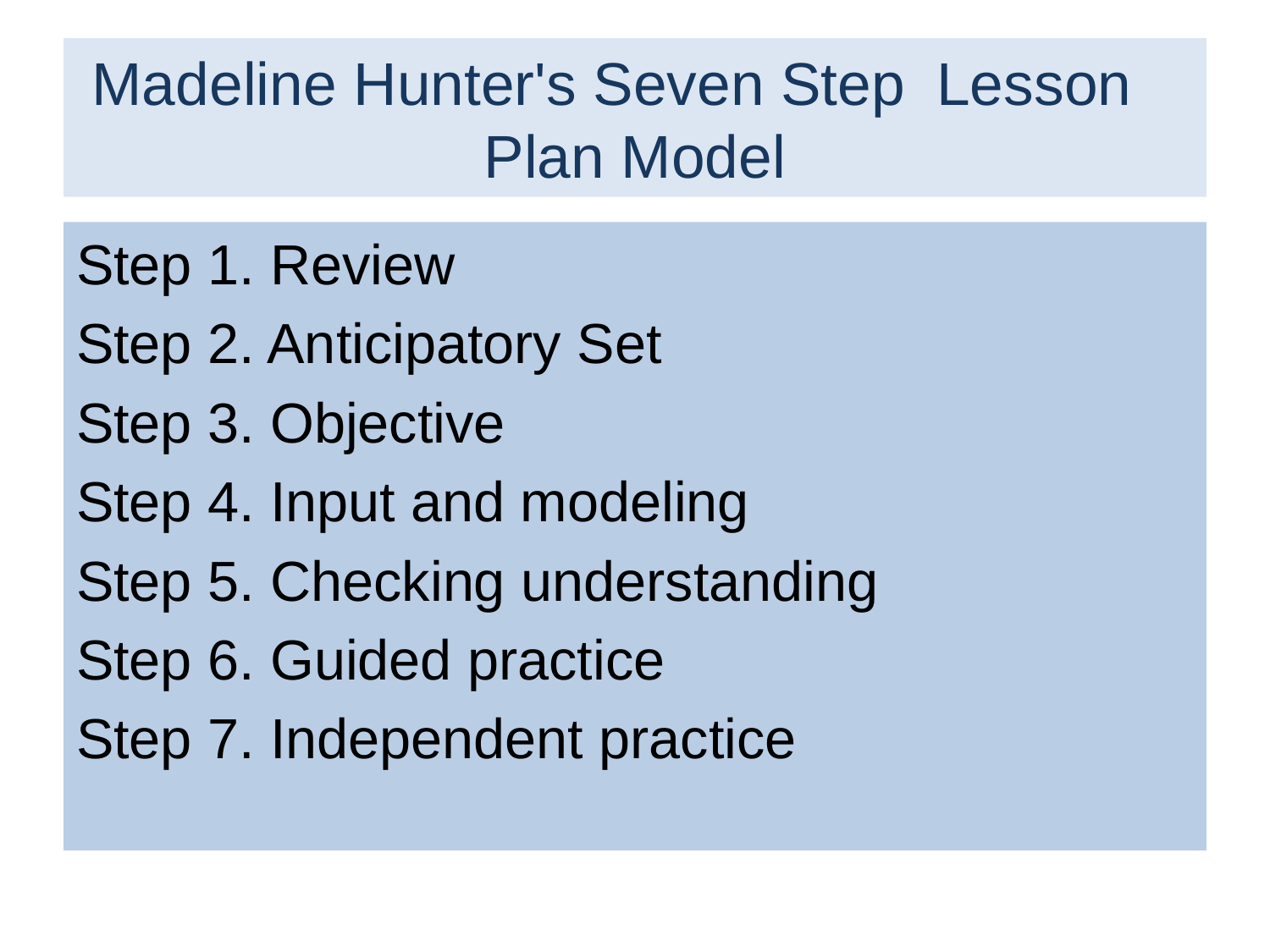

# Madeline Hunter's Seven Step 	Lesson 	Plan Model
Step 1. Review
Step 2. Anticipatory Set
Step 3. Objective
Step 4. Input and modeling
Step 5. Checking understanding
Step 6. Guided practice
Step 7. Independent practice